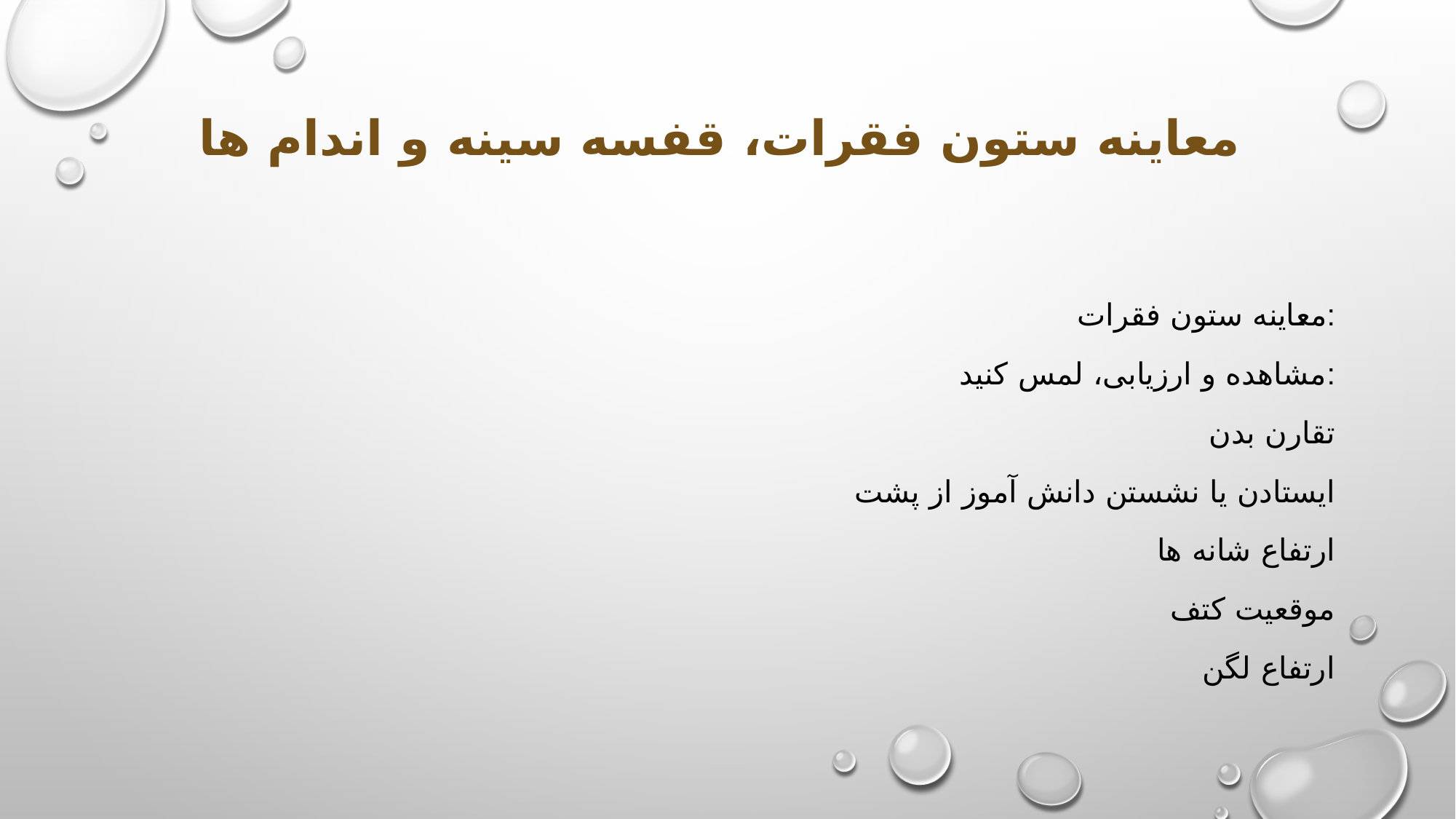

# معاینه ستون فقرات، قفسه سينه و اندام ها
معاینه ستون فقرات:
مشاهده و ارزیابی، لمس کنید:
تقارن بدن
 ایستادن یا نشستن دانش آموز از پشت
ارتفاع شانه ها
موقعیت کتف
ارتفاع لگن